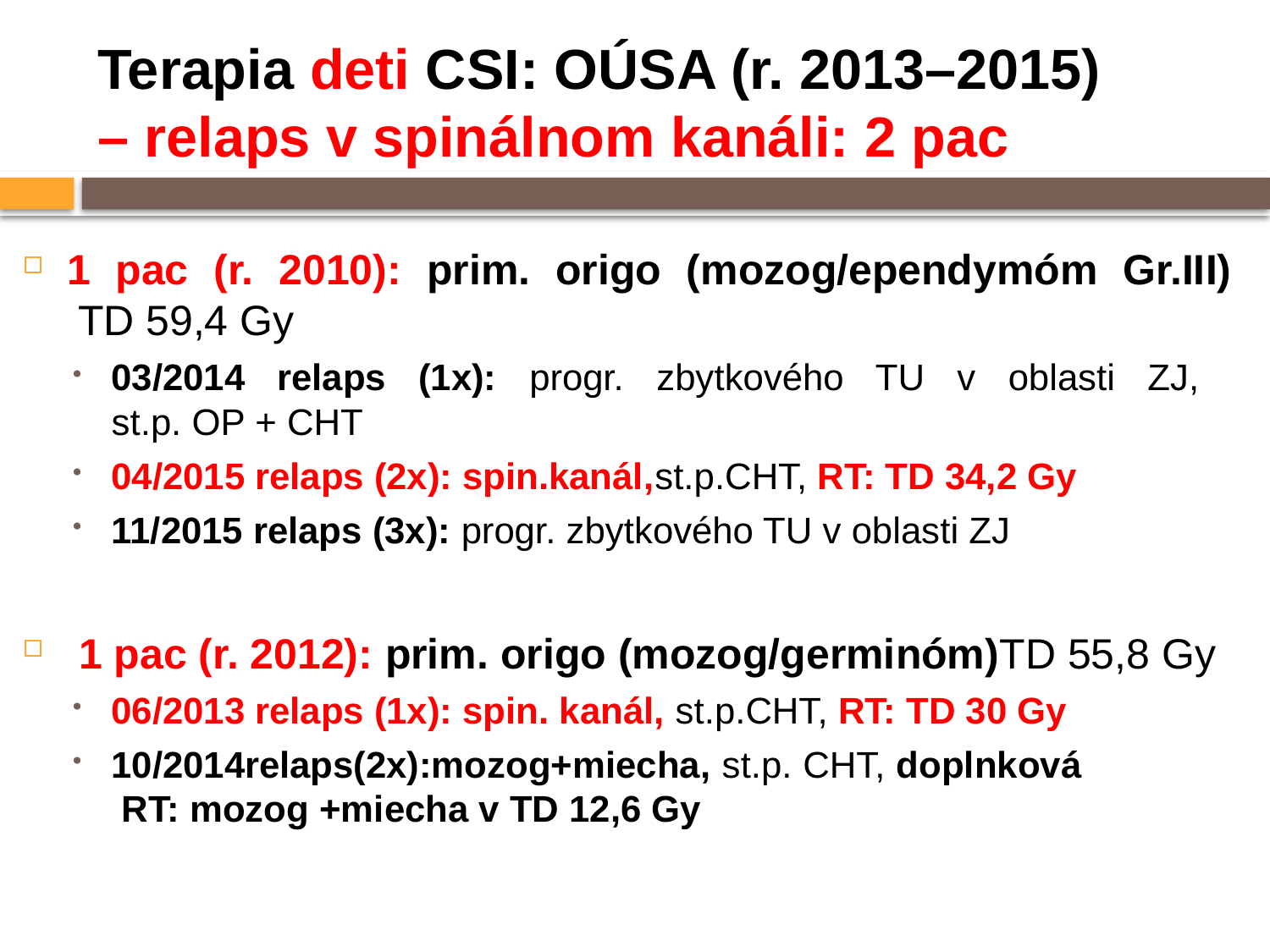

# Terapia deti CSI: OÚSA (r. 2013–2015) – relaps v spinálnom kanáli: 2 pac
1 pac (r. 2010): prim. origo (mozog/ependymóm Gr.III)
 TD 59,4 Gy
03/2014 relaps (1x): progr. zbytkového TU v oblasti ZJ,
st.p. OP + CHT
04/2015 relaps (2x): spin.kanál,st.p.CHT, RT: TD 34,2 Gy
11/2015 relaps (3x): progr. zbytkového TU v oblasti ZJ

 1 pac (r. 2012): prim. origo (mozog/germinóm)TD 55,8 Gy
06/2013 relaps (1x): spin. kanál, st.p.CHT, RT: TD 30 Gy
10/2014relaps(2x):mozog+miecha, st.p. CHT, doplnková                RT: mozog +miecha v TD 12,6 Gy